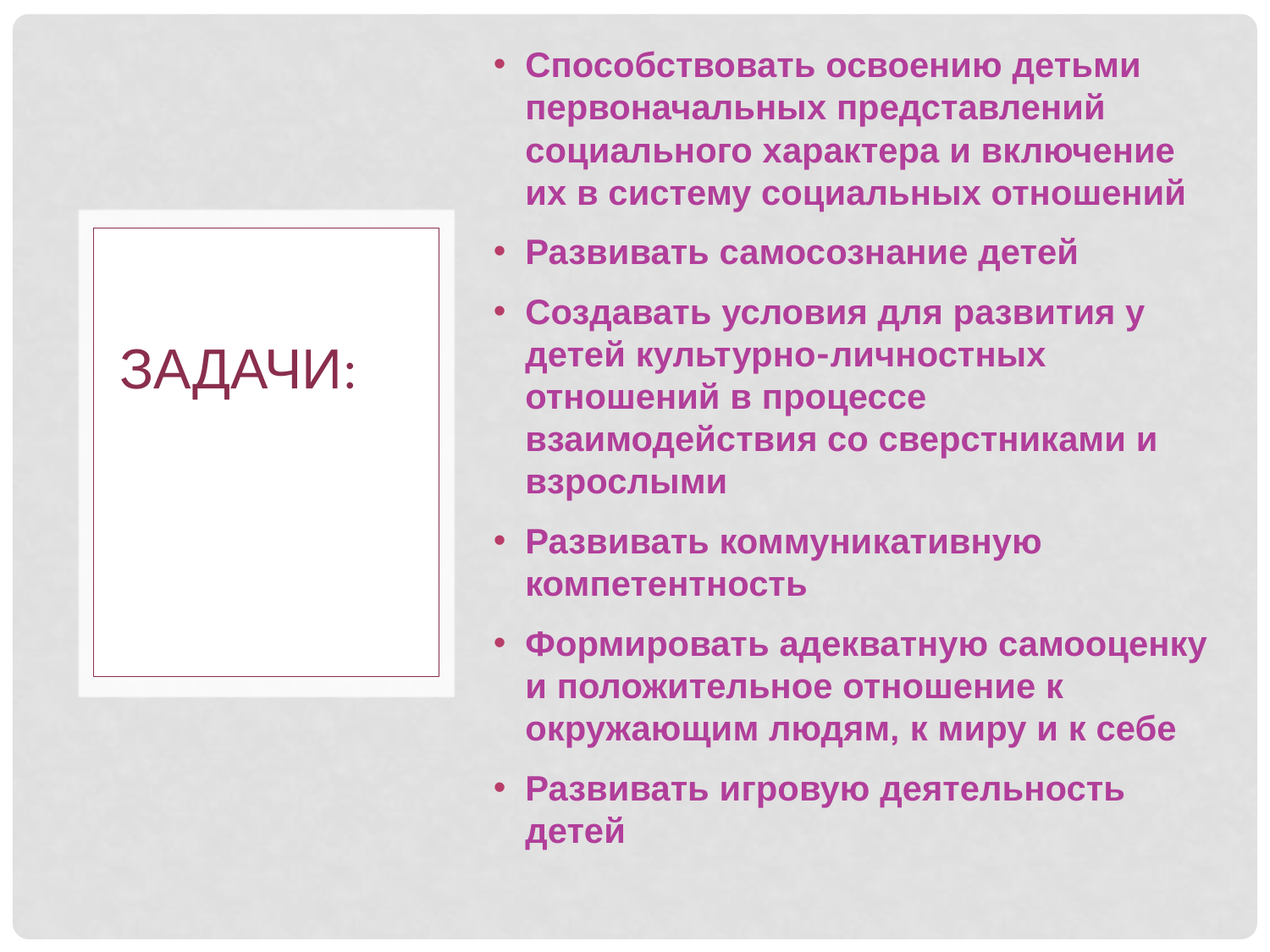

Способствовать освоению детьми первоначальных представлений социального характера и включение их в систему социальных отношений
Развивать самосознание детей
Создавать условия для развития у детей культурно-личностных отношений в процессе взаимодействия со сверстниками и взрослыми
Развивать коммуникативную компетентность
Формировать адекватную самооценку и положительное отношение к окружающим людям, к миру и к себе
Развивать игровую деятельность детей
# Задачи: